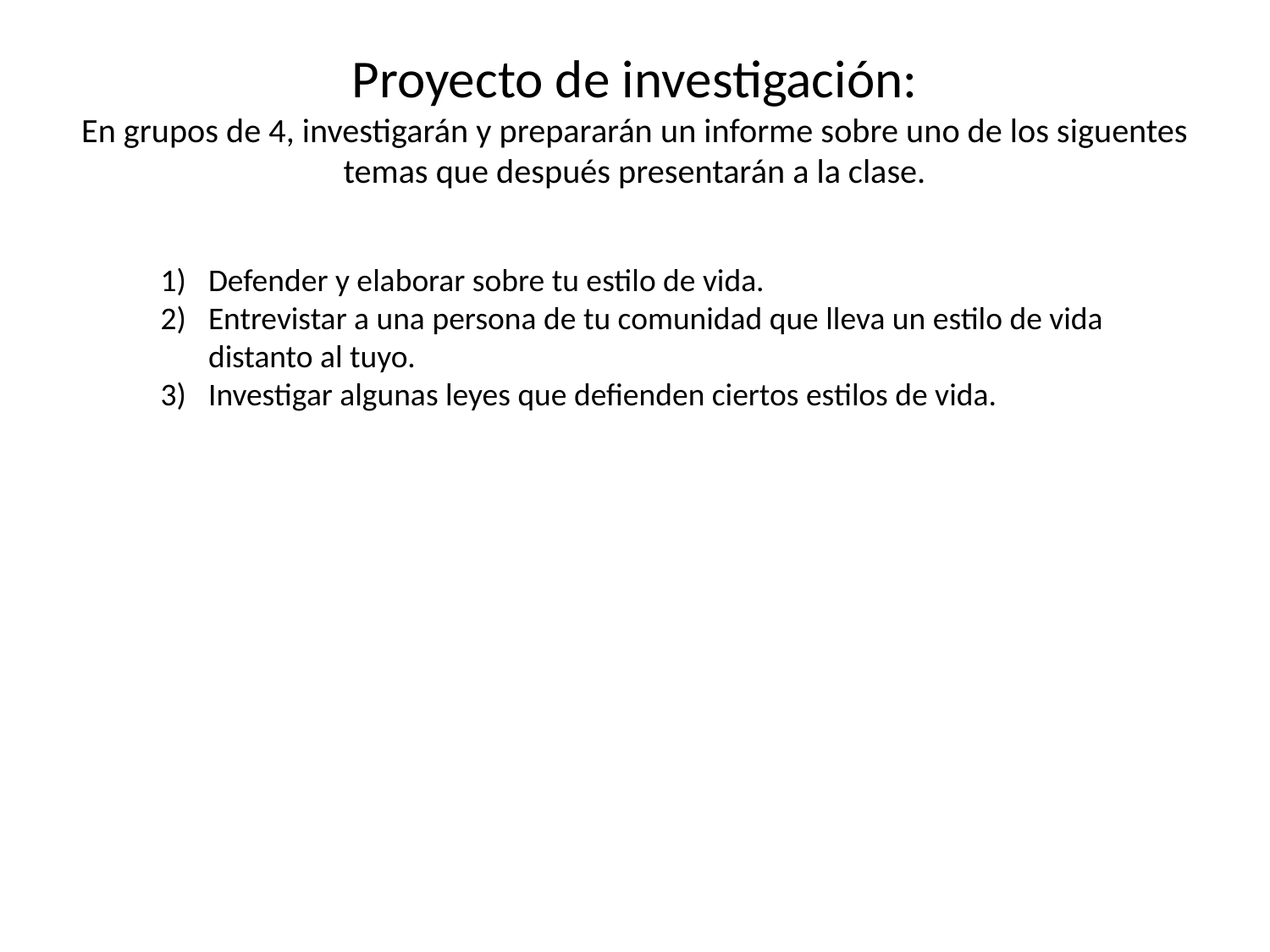

# Proyecto de investigación: En grupos de 4, investigarán y prepararán un informe sobre uno de los siguentes temas que después presentarán a la clase.
Defender y elaborar sobre tu estilo de vida.
Entrevistar a una persona de tu comunidad que lleva un estilo de vida distanto al tuyo.
Investigar algunas leyes que defienden ciertos estilos de vida.